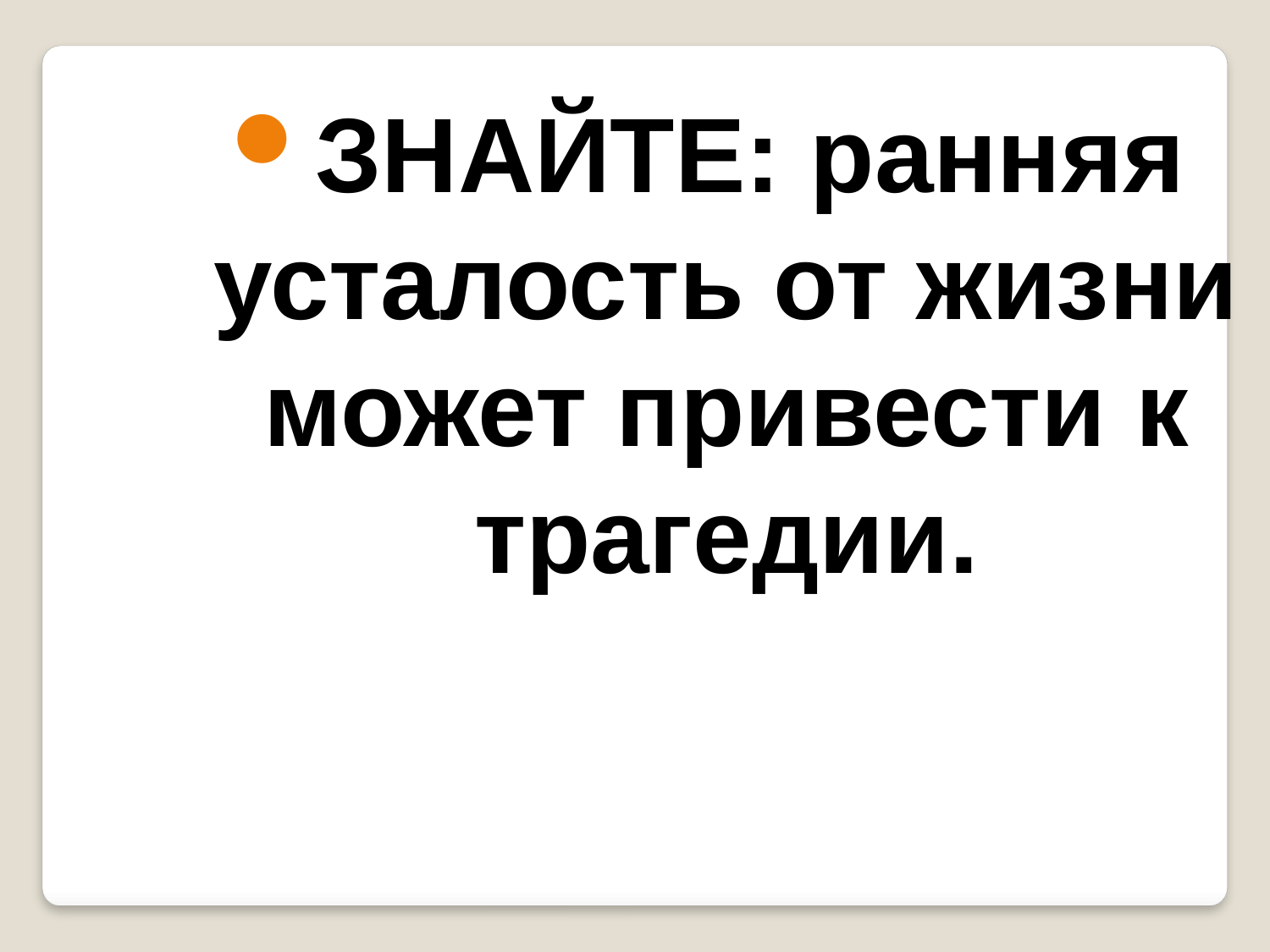

ЗНАЙТЕ: ранняя усталость от жизни может привести к трагедии.